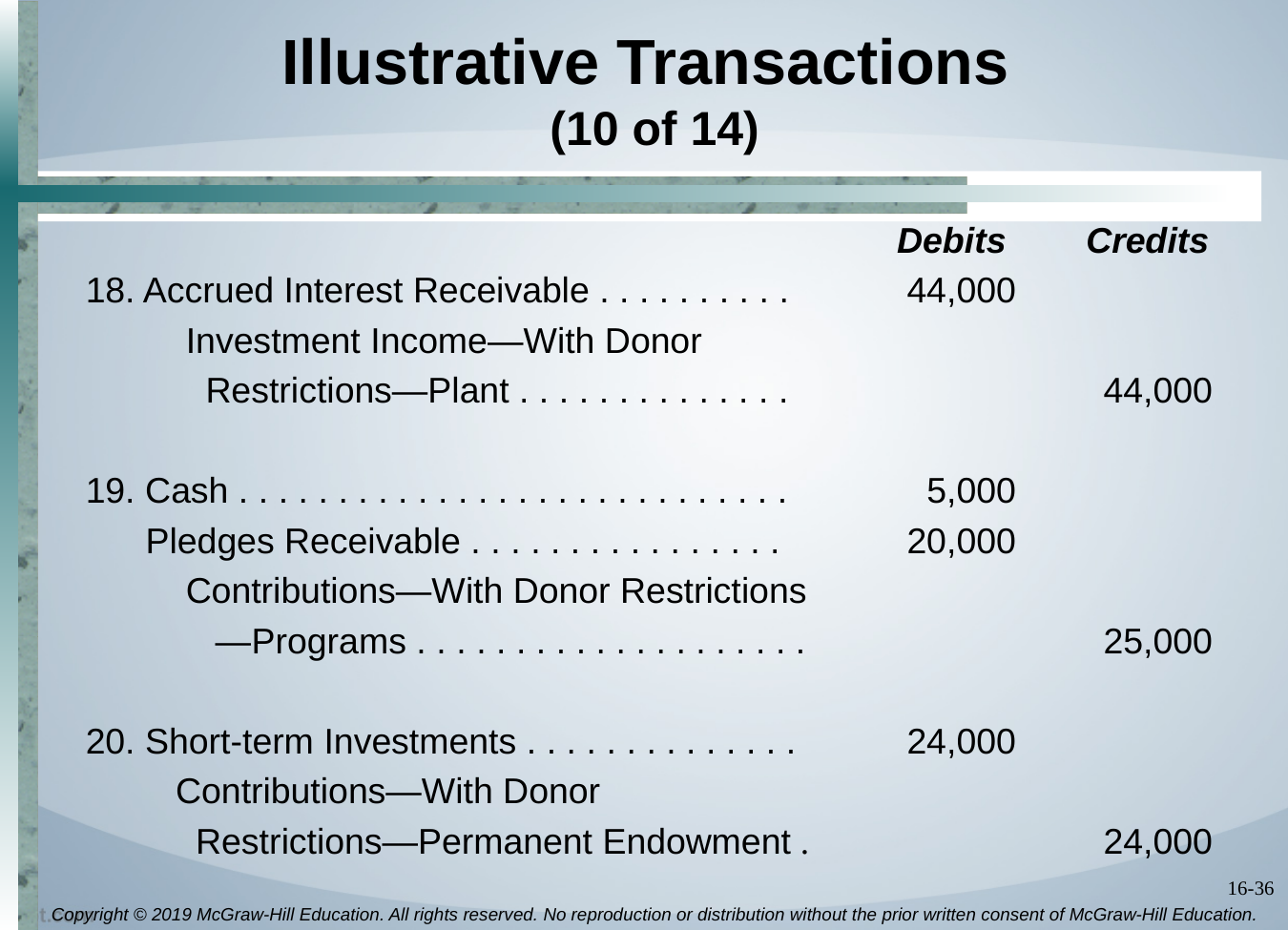

# Illustrative Transactions (10 of 14)
                                                                                 Debits        Credits
18. Accrued Interest Receivable . . . . . . . . . .	44,000
          Investment Income—With Donor
            Restrictions—Plant . . . . . . . . . . . . . .	44,000

19. Cash . . . . . . . . . . . . . . . . . . . . . . . . . . . .	5,000
      Pledges Receivable . . . . . . . . . . . . . . . .	20,000
          Contributions—With Donor Restrictions
             —Programs . . . . . . . . . . . . . . . . . . . .	25,000

20. Short-term Investments . . . . . . . . . . . . . .	24,000
         Contributions—With Donor
           Restrictions—Permanent Endowment .	24,000